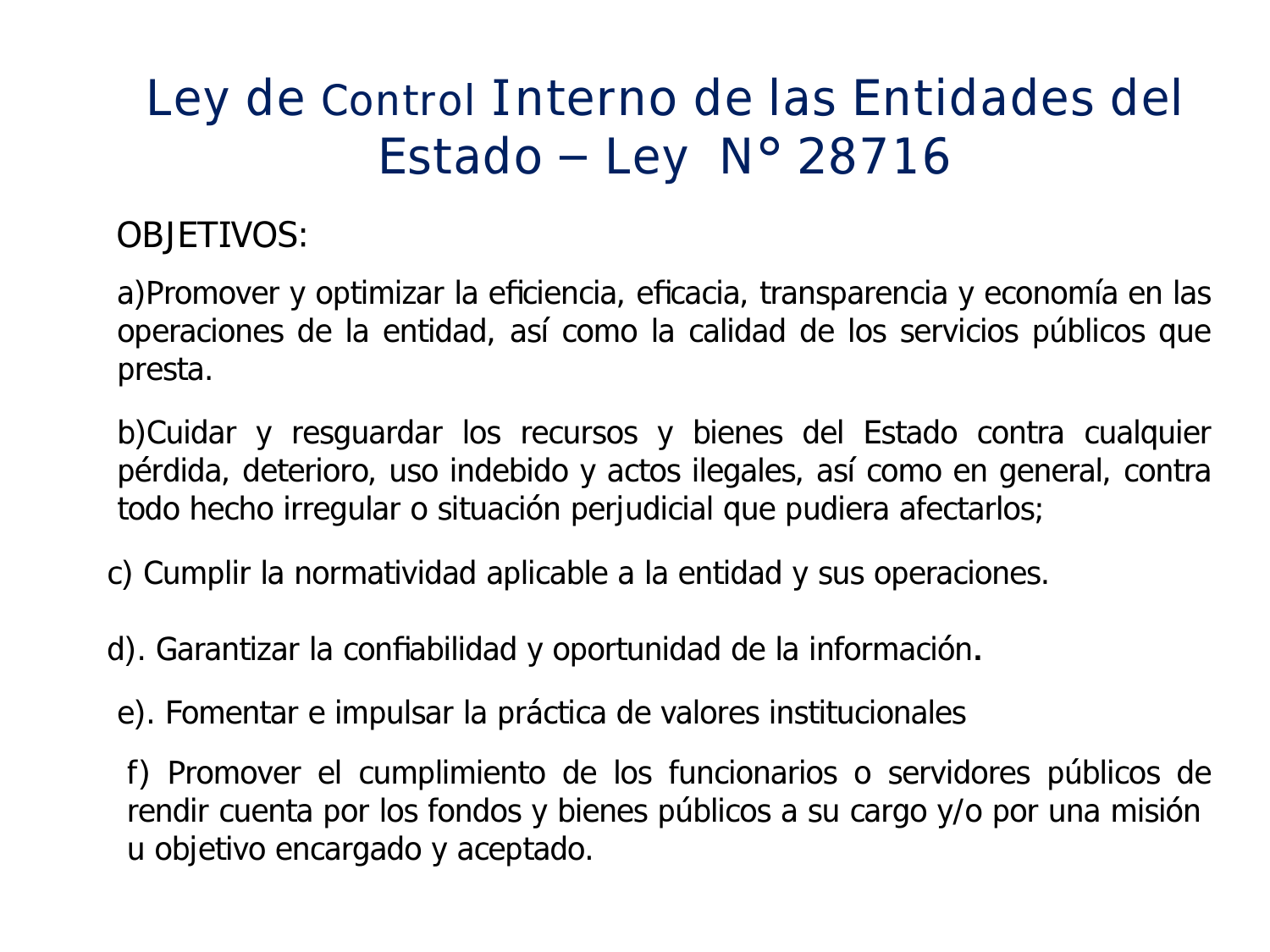

# Ley de Control Interno de las Entidades del Estado – Ley  N° 28716
OBJETIVOS:
a)Promover y optimizar la eficiencia, eficacia, transparencia y economía en las operaciones de la entidad, así como la calidad de los servicios públicos que presta.
b)Cuidar y resguardar los recursos y bienes del Estado contra cualquier pérdida, deterioro, uso indebido y actos ilegales, así como en general, contra todo hecho irregular o situación perjudicial que pudiera afectarlos;
c) Cumplir la normatividad aplicable a la entidad y sus operaciones.

d). Garantizar la confiabilidad y oportunidad de la información.
e). Fomentar e impulsar la práctica de valores institucionales
f) Promover el cumplimiento de los funcionarios o servidores públicos de rendir cuenta por los fondos y bienes públicos a su cargo y/o por una misión  u objetivo encargado y aceptado.